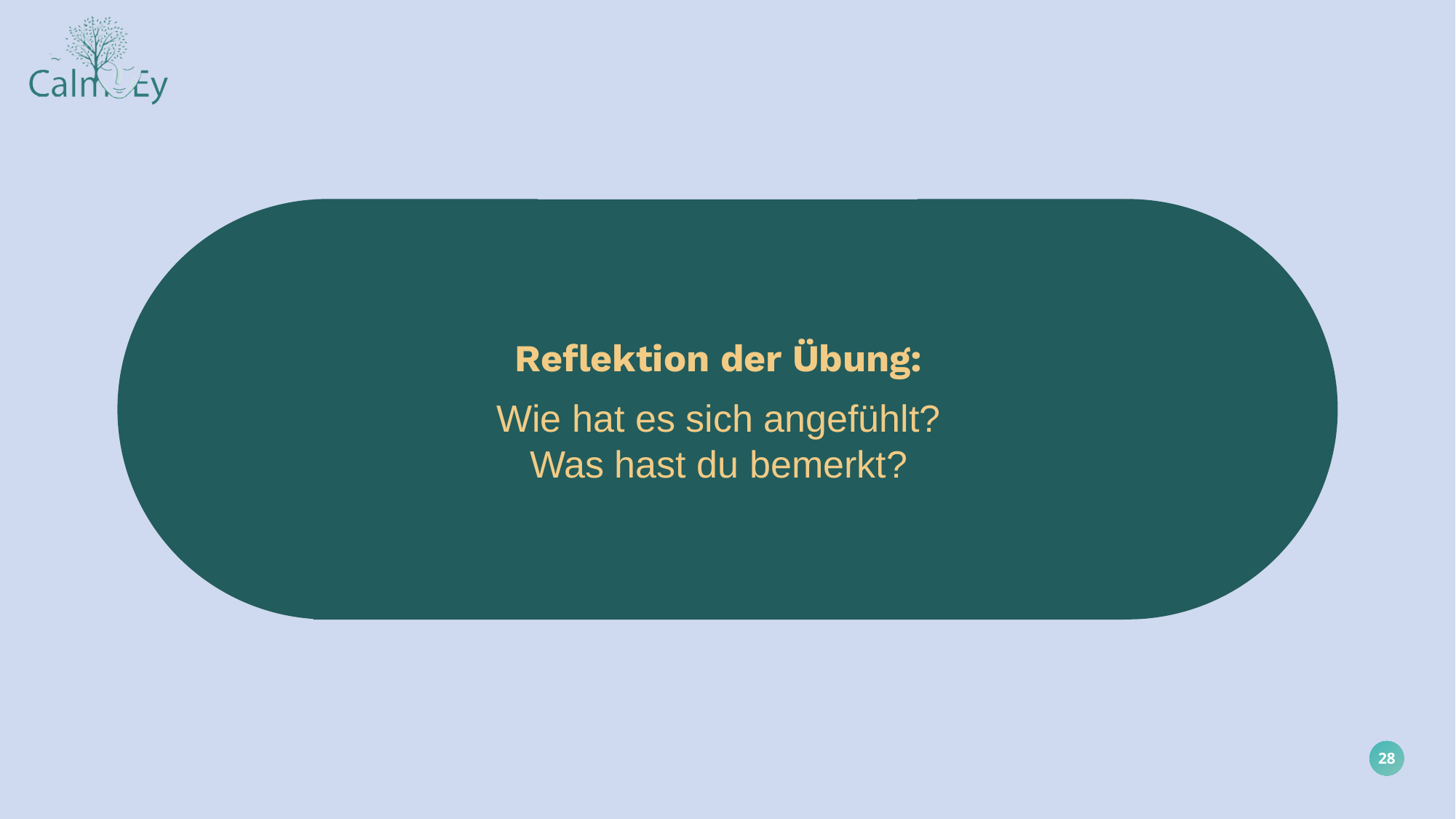

Reflektion der Übung:
Wie hat es sich angefühlt?
Was hast du bemerkt?